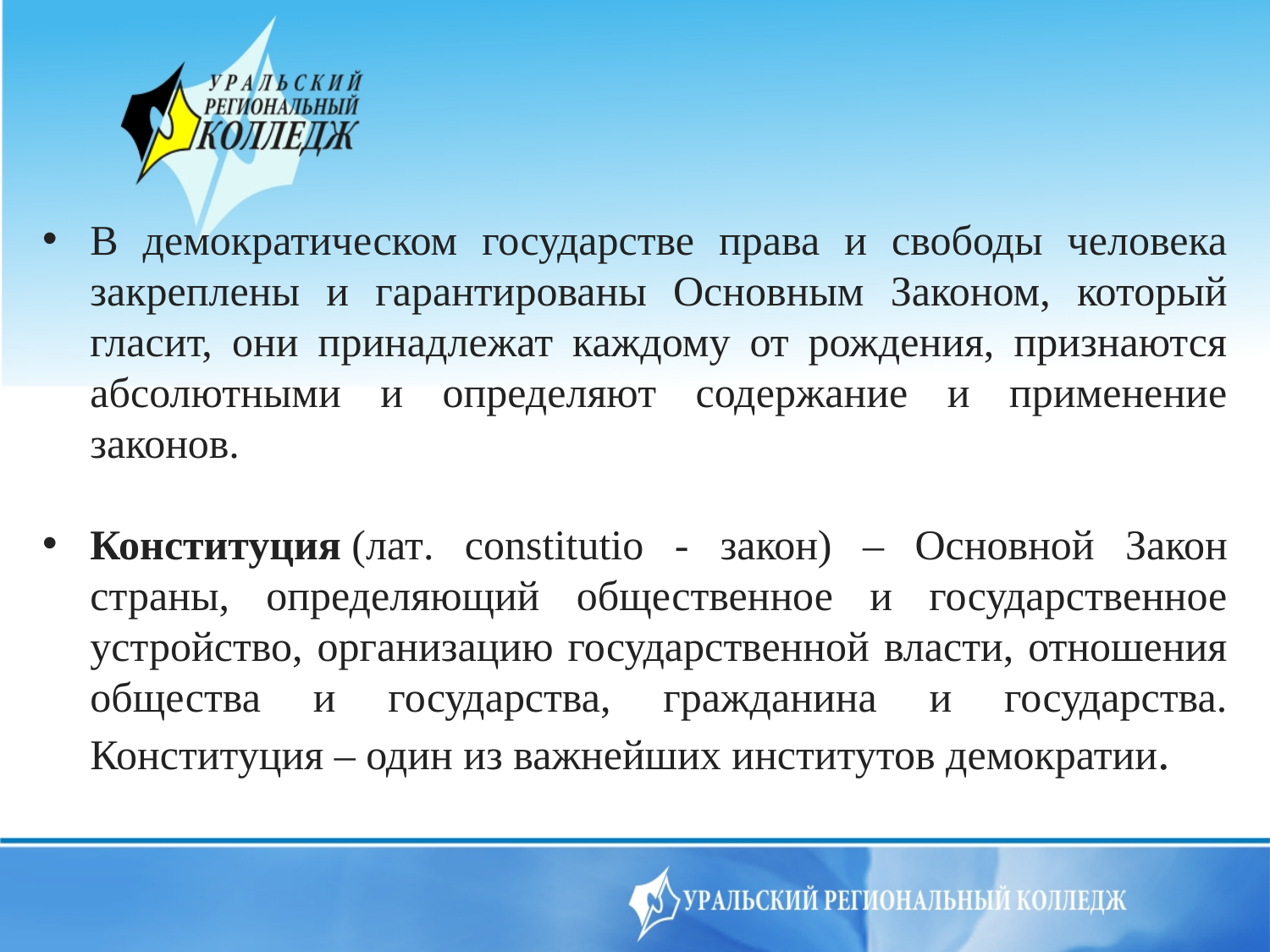

В демократическом государстве права и свободы человека закреплены и гарантированы Основным Законом, который гласит, они принадлежат каждому от рождения, признаются абсолютными и определяют содержание и применение законов.

Конституция (лат. constitutio - закон) – Основной Закон страны, определяющий общественное и государственное устройство, организацию государственной власти, отношения общества и государства, гражданина и государства. Конституция – один из важнейших институтов демократии.